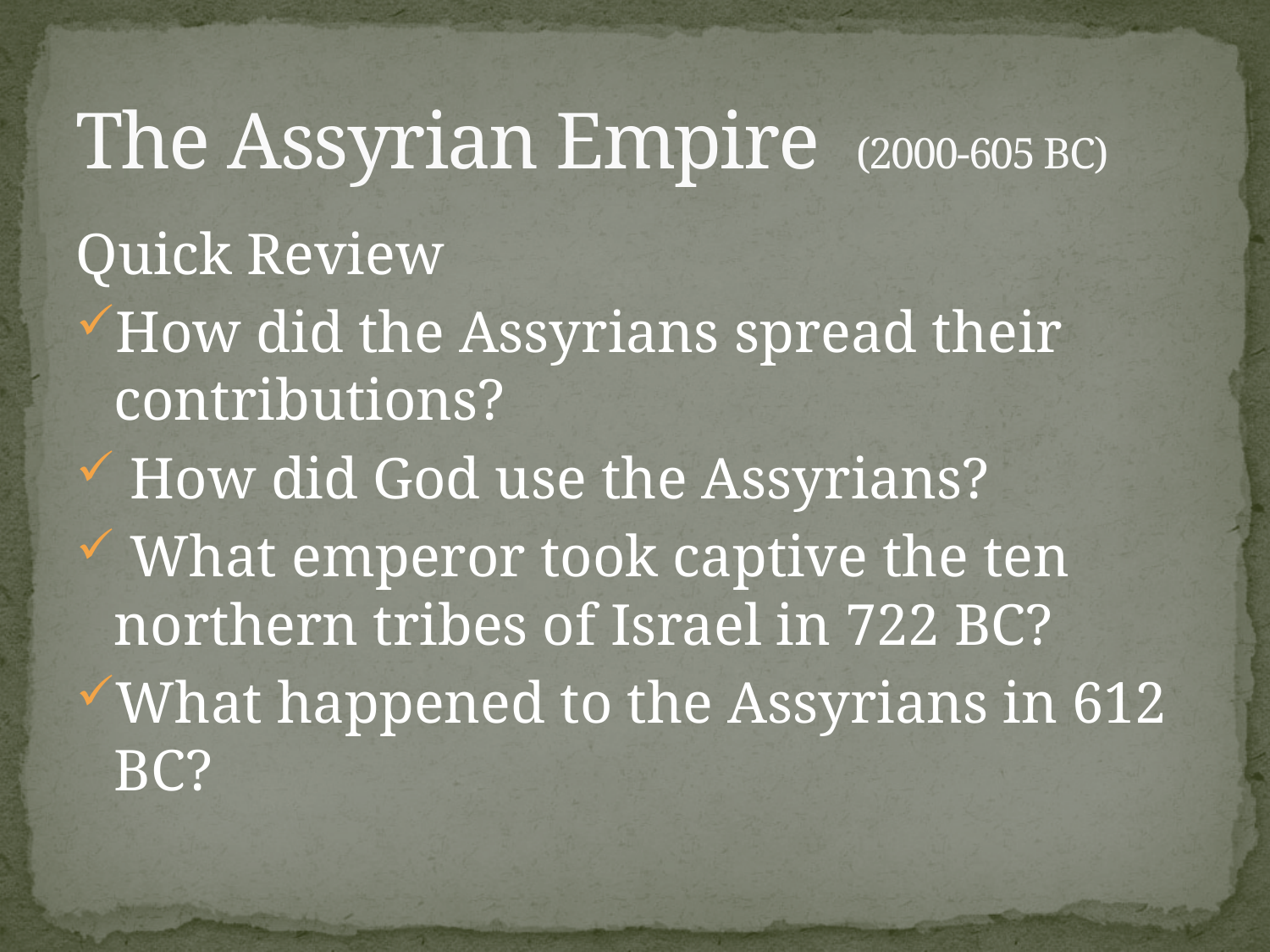

# The Assyrian Empire  (2000-605 BC)
Quick Review
How did the Assyrians spread their  contributions?
 How did God use the Assyrians?
 What emperor took captive the ten northern tribes of Israel in 722 BC?
What happened to the Assyrians in 612 BC?